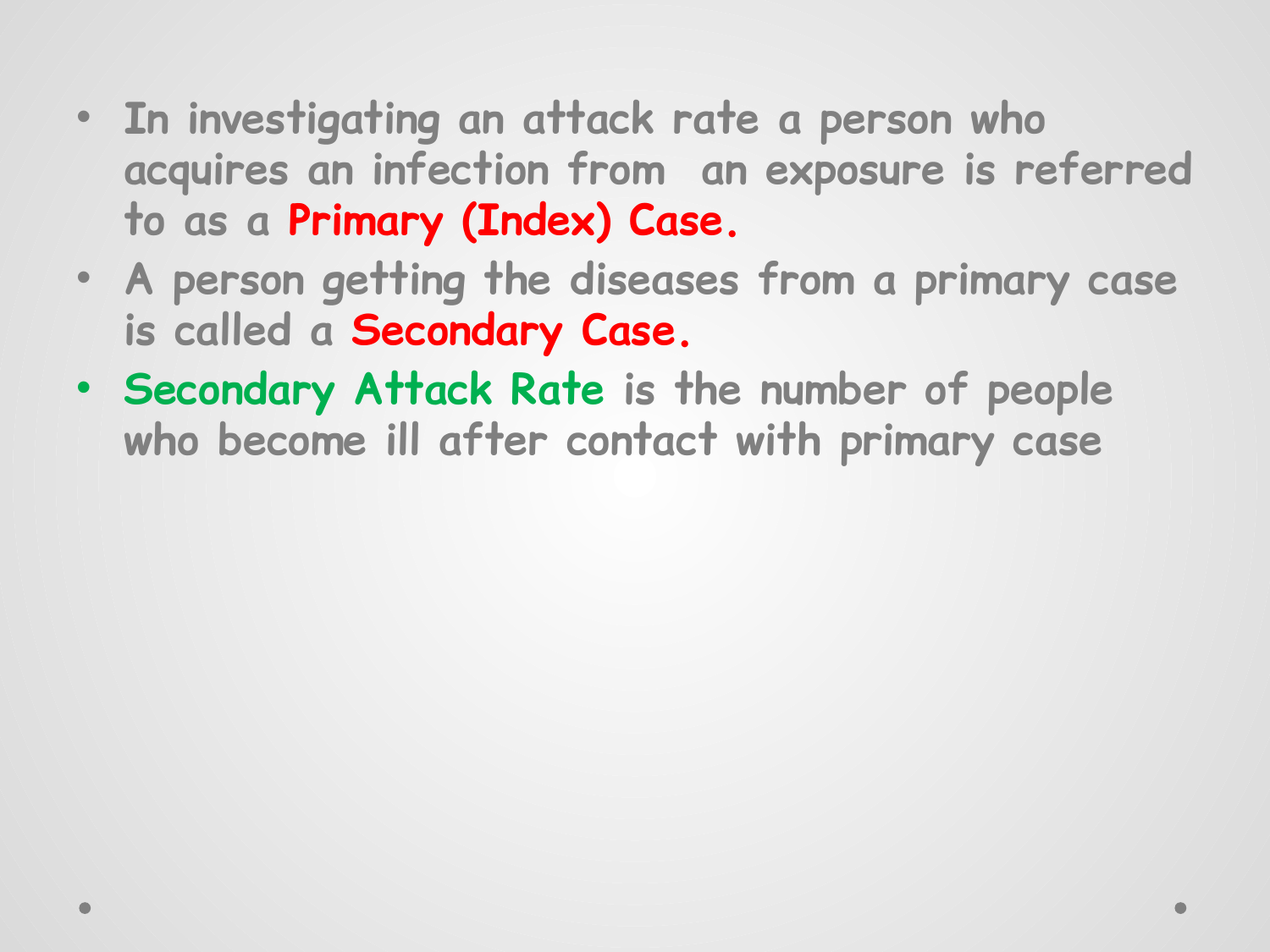

In investigating an attack rate a person who acquires an infection from  an exposure is referred to as a Primary (Index) Case.
A person getting the diseases from a primary case is called a Secondary Case.
Secondary Attack Rate is the number of people who become ill after contact with primary case